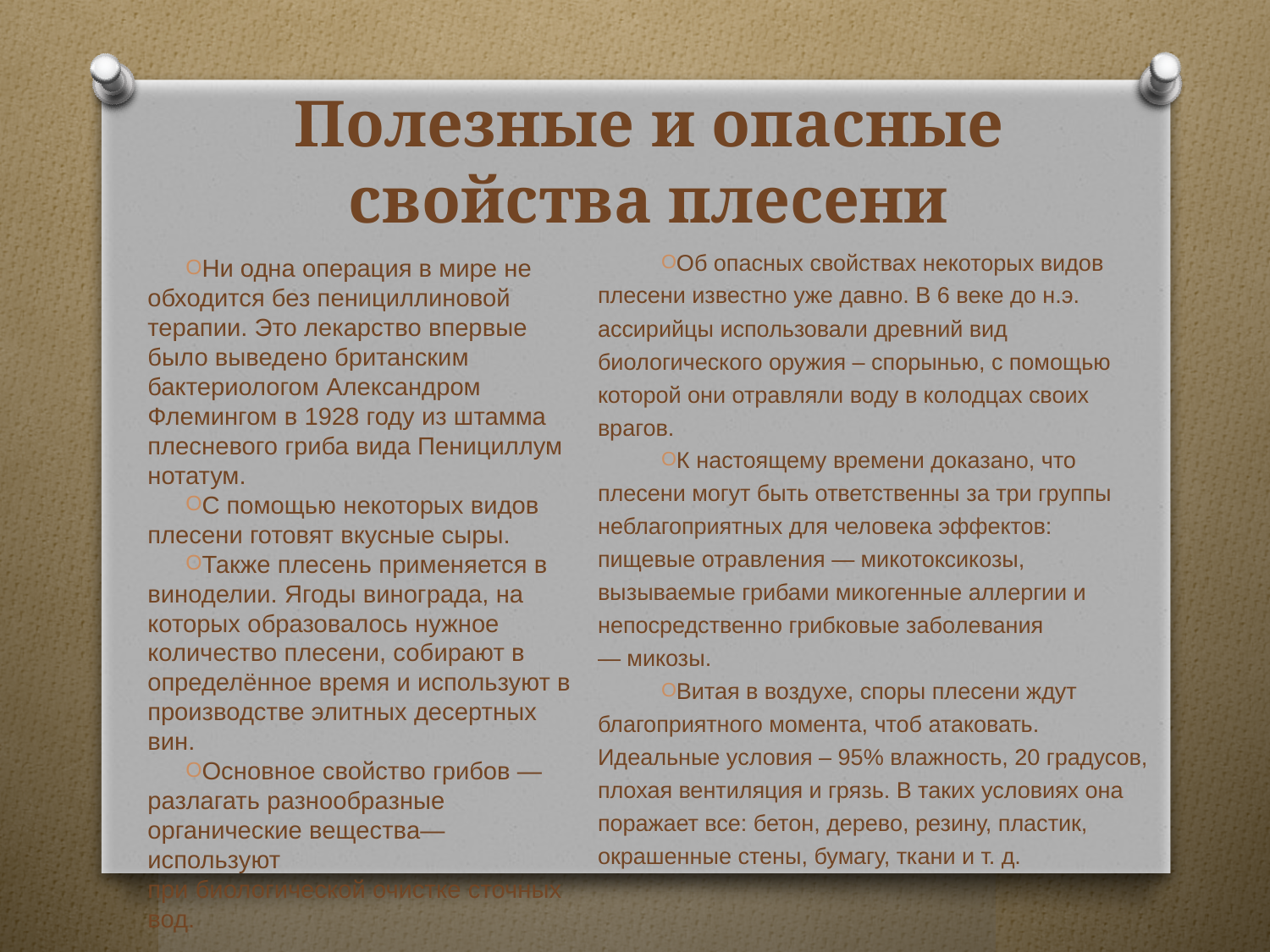

# Полезные и опасные свойства плесени
Об опасных свойствах некоторых видов плесени известно уже давно. В 6 веке до н.э. ассирийцы использовали древний вид биологического оружия – спорынью, с помощью которой они отравляли воду в колодцах своих врагов.
К настоящему времени доказано, что плесени могут быть ответственны за три группы неблагоприятных для человека эффектов: пищевые отравления — микотоксикозы, вызываемые грибами микогенные аллергии и непосредственно грибковые заболевания — микозы.
Витая в воздухе, споры плесени ждут благоприятного момента, чтоб атаковать. Идеальные условия – 95% влажность, 20 градусов, плохая вентиляция и грязь. В таких условиях она поражает все: бетон, дерево, резину, пластик, окрашенные стены, бумагу, ткани и т. д.

Ни одна операция в мире не обходится без пенициллиновой терапии. Это лекарство впервые было выведено британским бактериологом Александром Флемингом в 1928 году из штамма плесневого гриба вида Пенициллум нотатум.
С помощью некоторых видов плесени готовят вкусные сыры.
Также плесень применяется в виноделии. Ягоды винограда, на которых образовалось нужное количество плесени, собирают в определённое время и используют в производстве элитных десертных вин.
Основное свойство грибов — разлагать разнообразные органические вещества— используют при биологической очистке сточных вод.